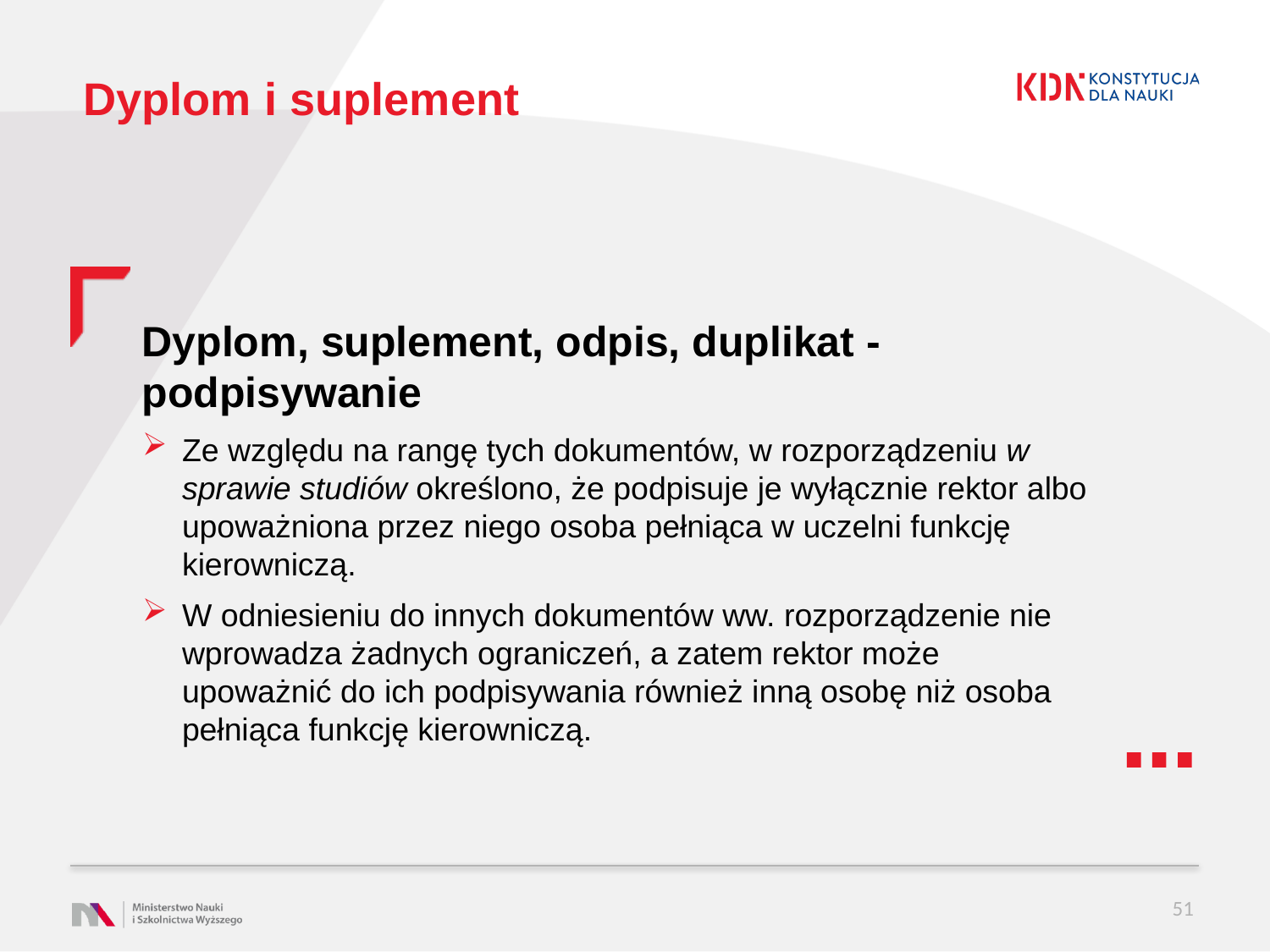

# Dyplom i suplement
Dyplom, suplement, odpis, duplikat - podpisywanie
Ze względu na rangę tych dokumentów, w rozporządzeniu w sprawie studiów określono, że podpisuje je wyłącznie rektor albo upoważniona przez niego osoba pełniąca w uczelni funkcję kierowniczą.
W odniesieniu do innych dokumentów ww. rozporządzenie nie wprowadza żadnych ograniczeń, a zatem rektor może upoważnić do ich podpisywania również inną osobę niż osoba pełniąca funkcję kierowniczą.

51